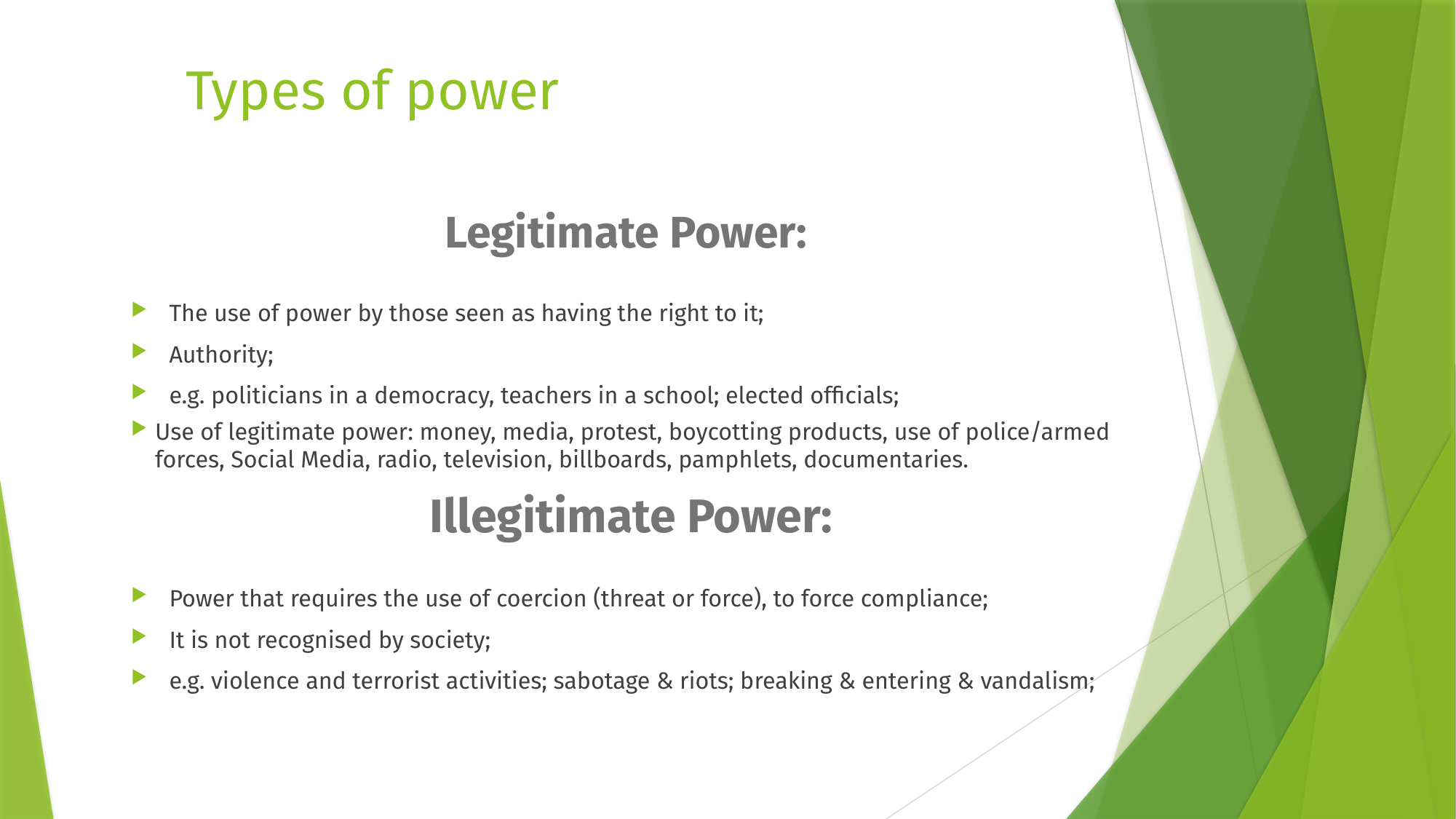

# Types of power

Legitimate Power:
The use of power by those seen as having the right to it;
Authority;
e.g. politicians in a democracy, teachers in a school; elected officials;
Use of legitimate power: money, media, protest, boycotting products, use of police/armed forces, Social Media, radio, television, billboards, pamphlets, documentaries.
Illegitimate Power:
Power that requires the use of coercion (threat or force), to force compliance;
It is not recognised by society;
e.g. violence and terrorist activities; sabotage & riots; breaking & entering & vandalism;